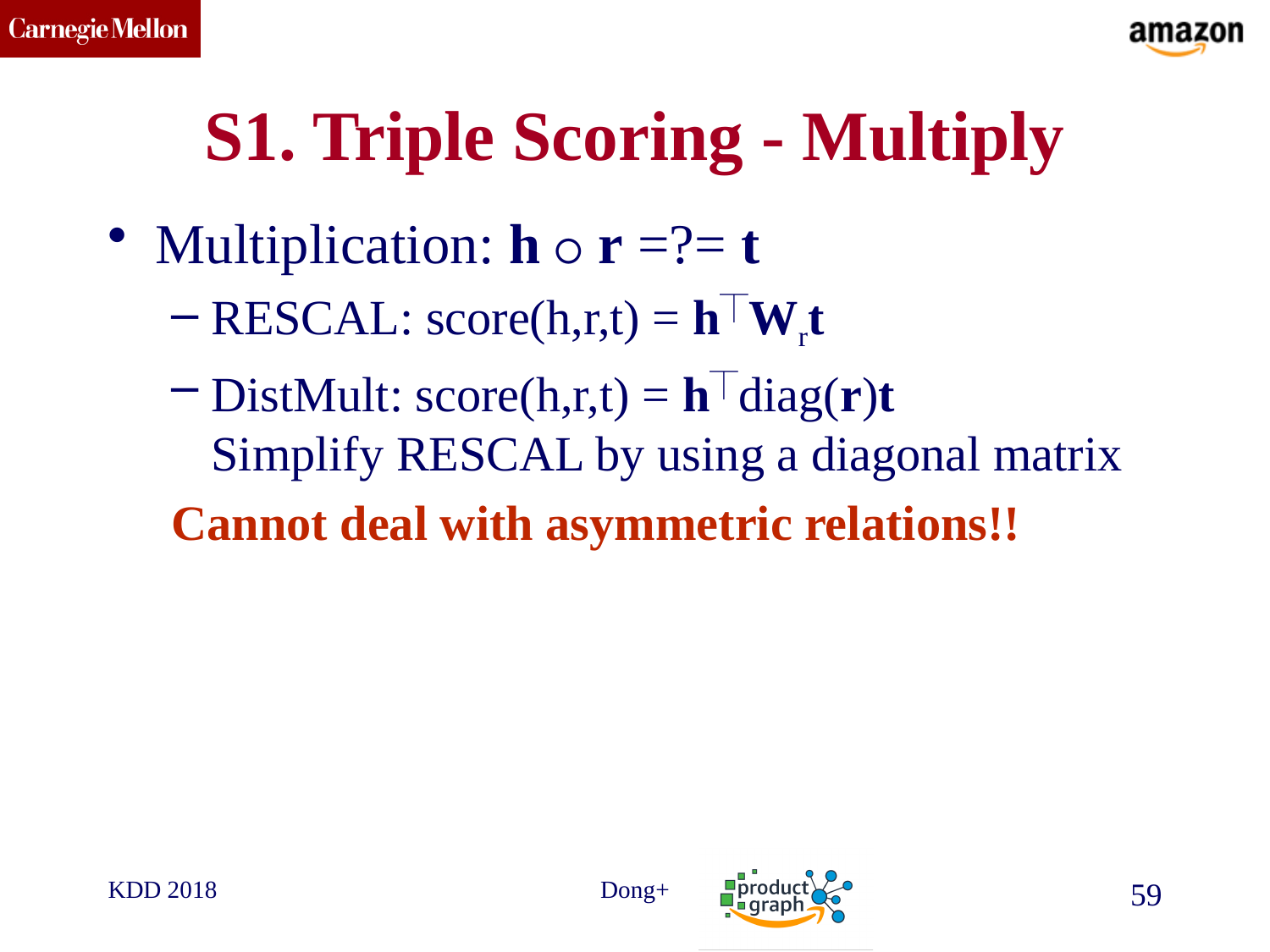

# S1. Triple Scoring - Multiply
Multiplication: h ⚬ r =?= t
RESCAL: score(h,r,t) = h⏉Wrt
DistMult: score(h,r,t) = h⏉diag(r)t
Simplify RESCAL by using a diagonal matrix
Cannot deal with asymmetric relations!!

KDD 2018
Dong+
59